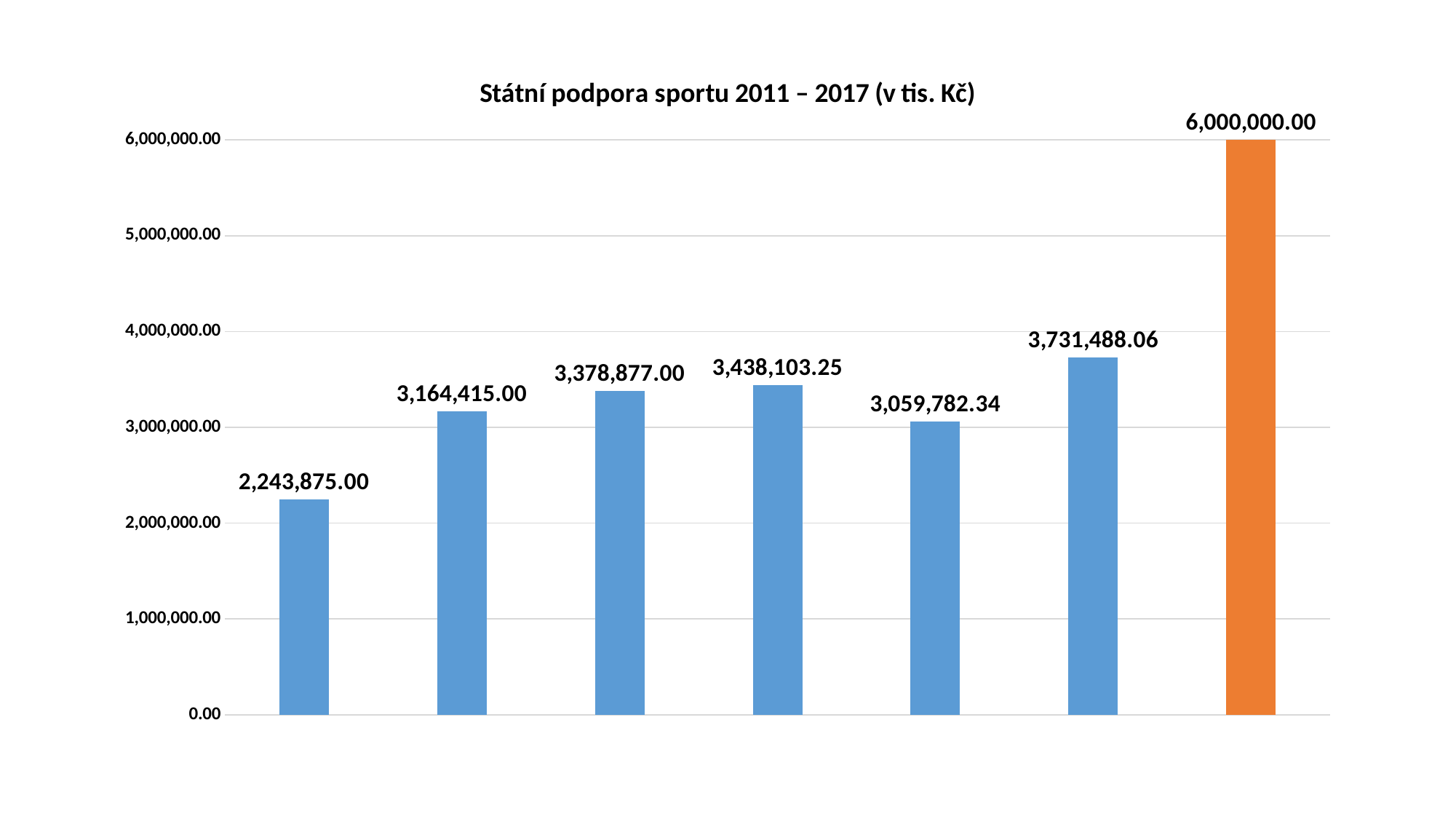

### Chart: Státní podpora sportu 2011 – 2017 (v tis. Kč)

| Category |  |
|---|---|